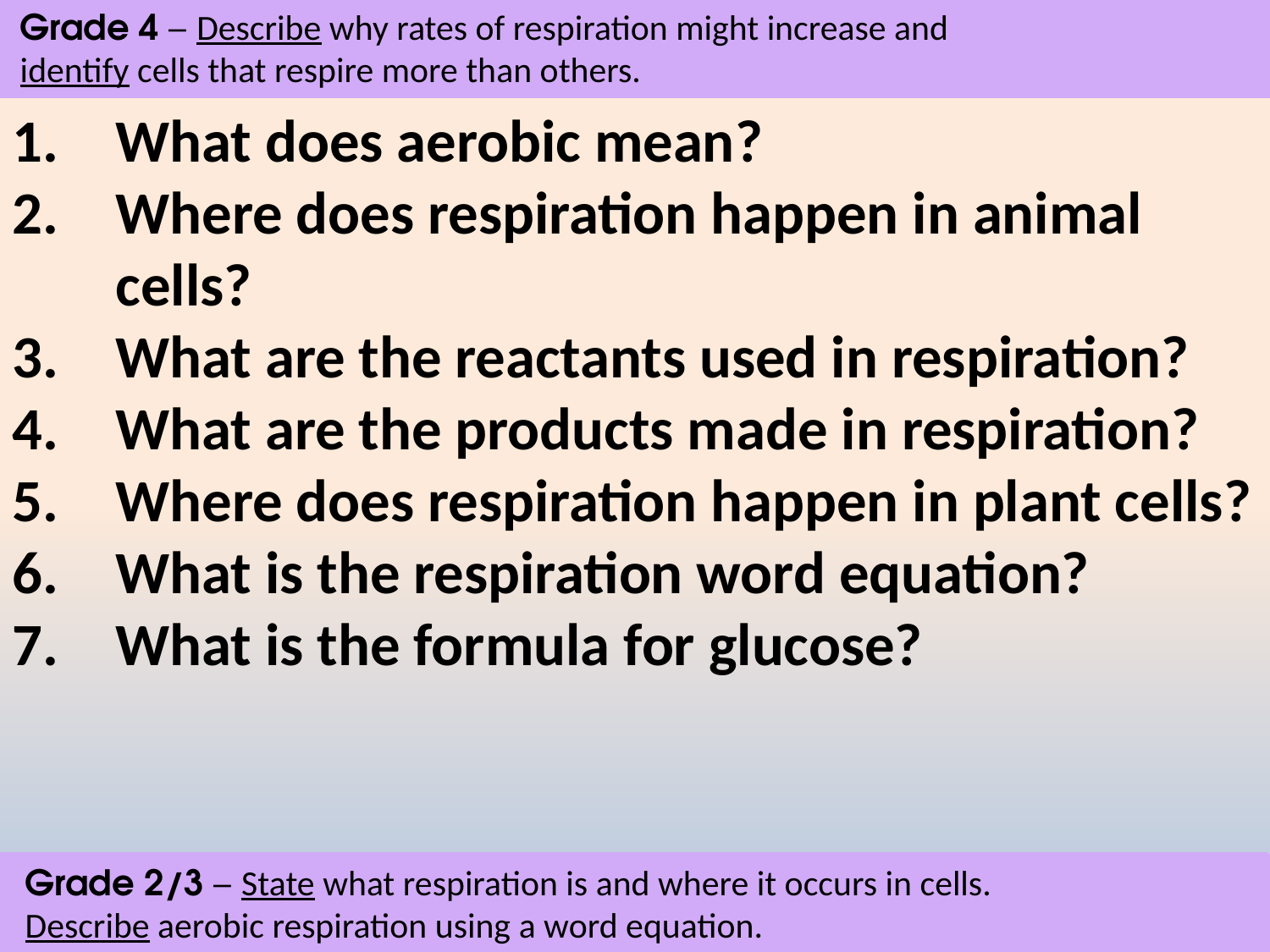

Grade 4 – Describe why rates of respiration might increase and identify cells that respire more than others.

Grade 2/3 – State what respiration is and where it occurs in cells.
Describe aerobic respiration using a word equation.

ASPIRE – Describe why rates of respiration might increase and identify cells that respire more than others.

What does aerobic mean?
Where does respiration happen in animal cells?
What are the reactants used in respiration?
What are the products made in respiration?
Where does respiration happen in plant cells?
What is the respiration word equation?
What is the formula for glucose?

CHALLENGE – State what respiration is and where it occurs in cells.
Describe aerobic respiration using a word equation.